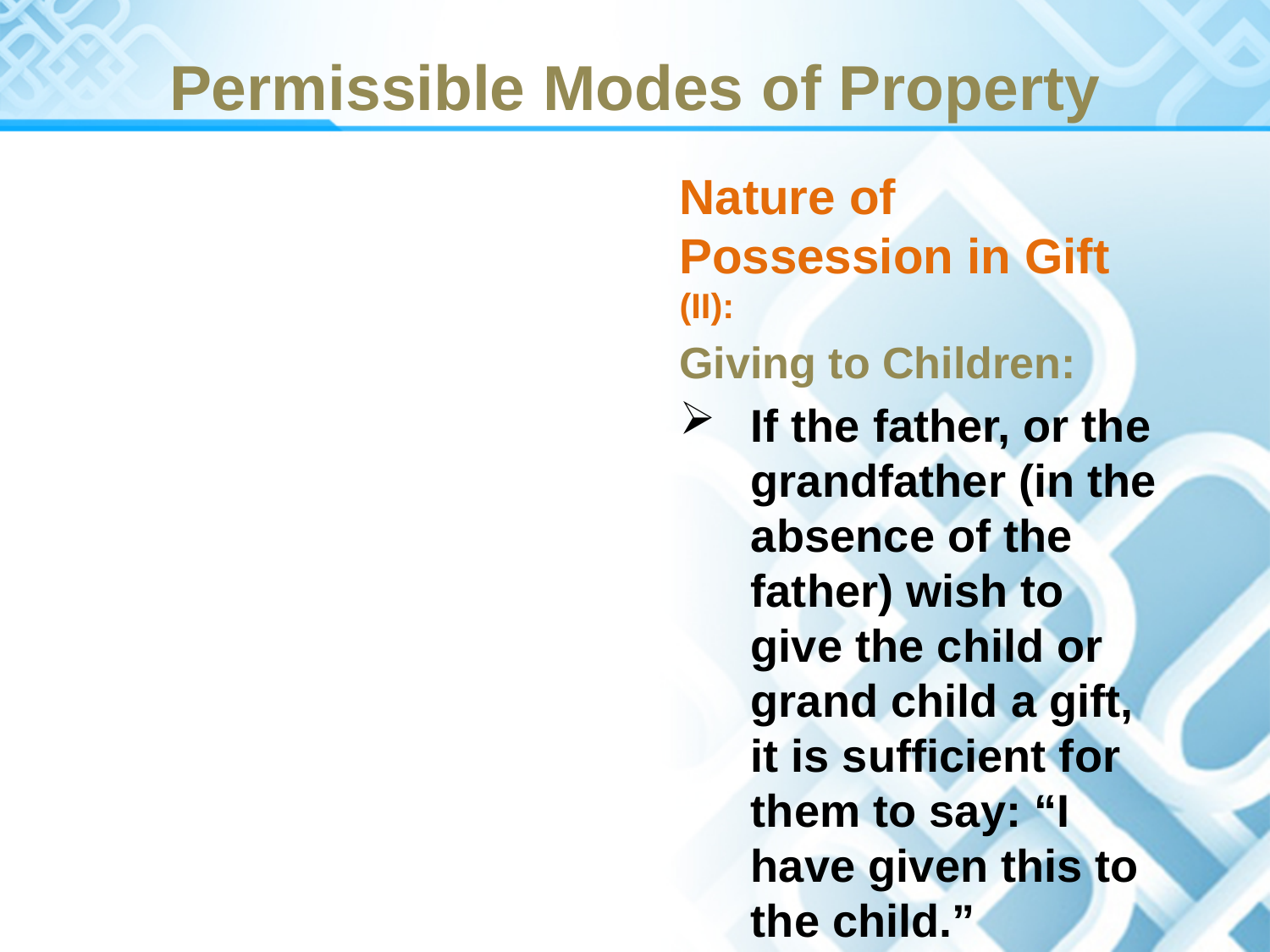

Permissible Modes of Property
Nature of Possession in Gift (II):
Giving to Children:
If the father, or the grandfather (in the absence of the father) wish to give the child or grand child a gift, it is sufficient for them to say: “I have given this to the child.”